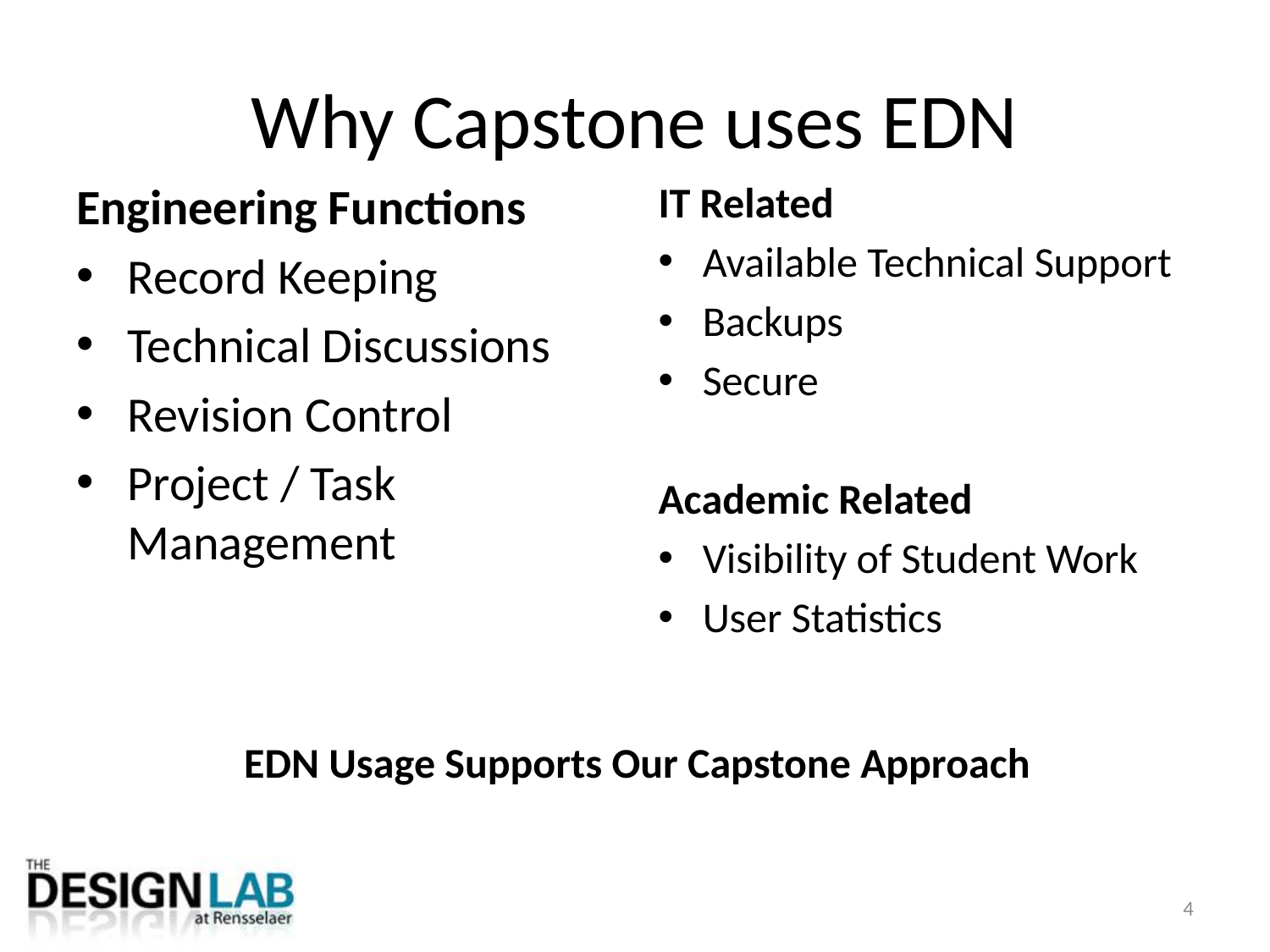

# Why Capstone uses EDN
Engineering Functions
Record Keeping
Technical Discussions
Revision Control
Project / Task Management
IT Related
Available Technical Support
Backups
Secure

Academic Related
Visibility of Student Work
User Statistics

EDN Usage Supports Our Capstone Approach
4